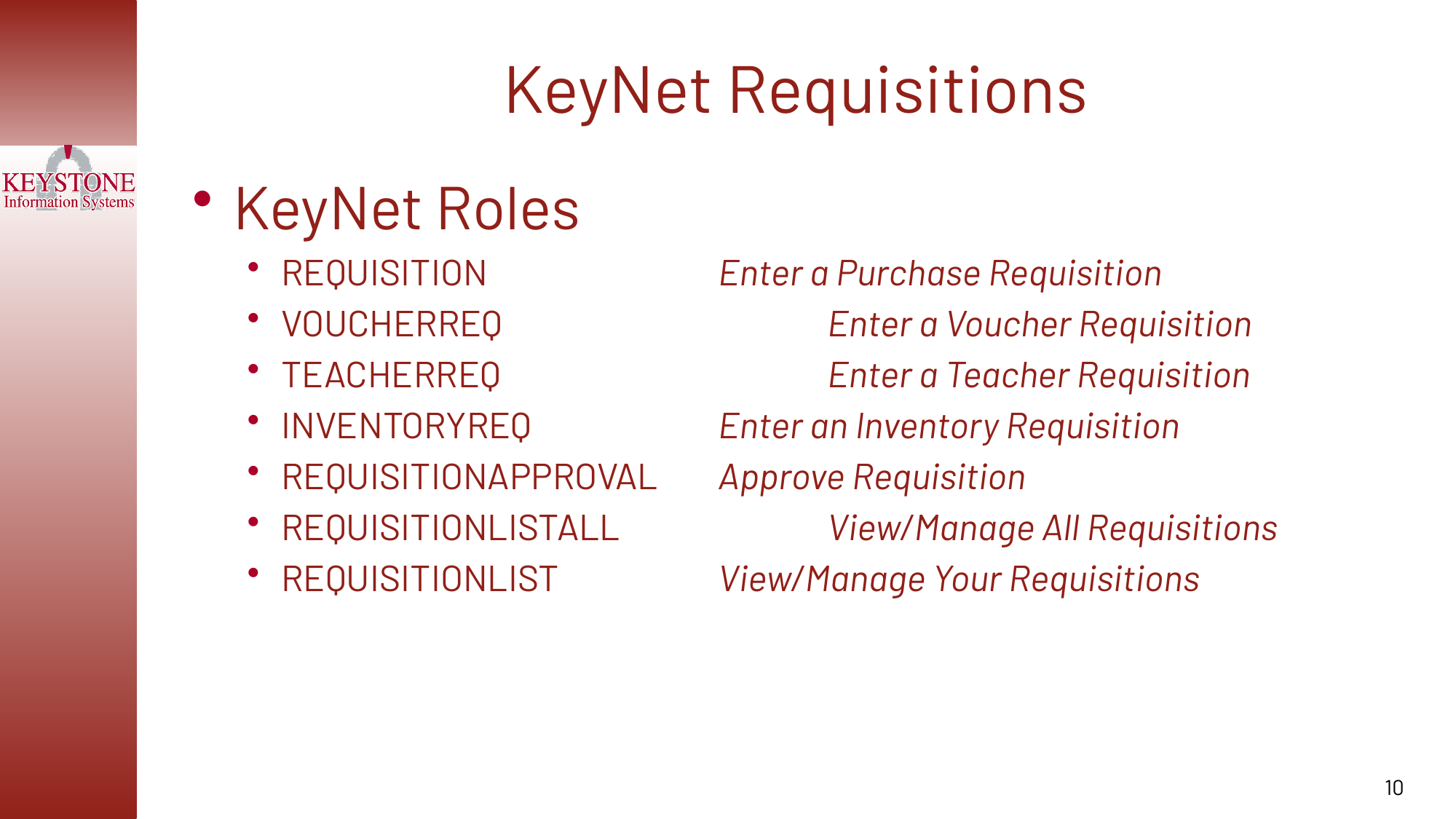

KeyNet Requisitions
KeyNet Roles
REQUISITION			Enter a Purchase Requisition
VOUCHERREQ			Enter a Voucher Requisition
TEACHERREQ			Enter a Teacher Requisition
INVENTORYREQ		Enter an Inventory Requisition
REQUISITIONAPPROVAL	Approve Requisition
REQUISITIONLISTALL		View/Manage All Requisitions
REQUISITIONLIST		View/Manage Your Requisitions

10